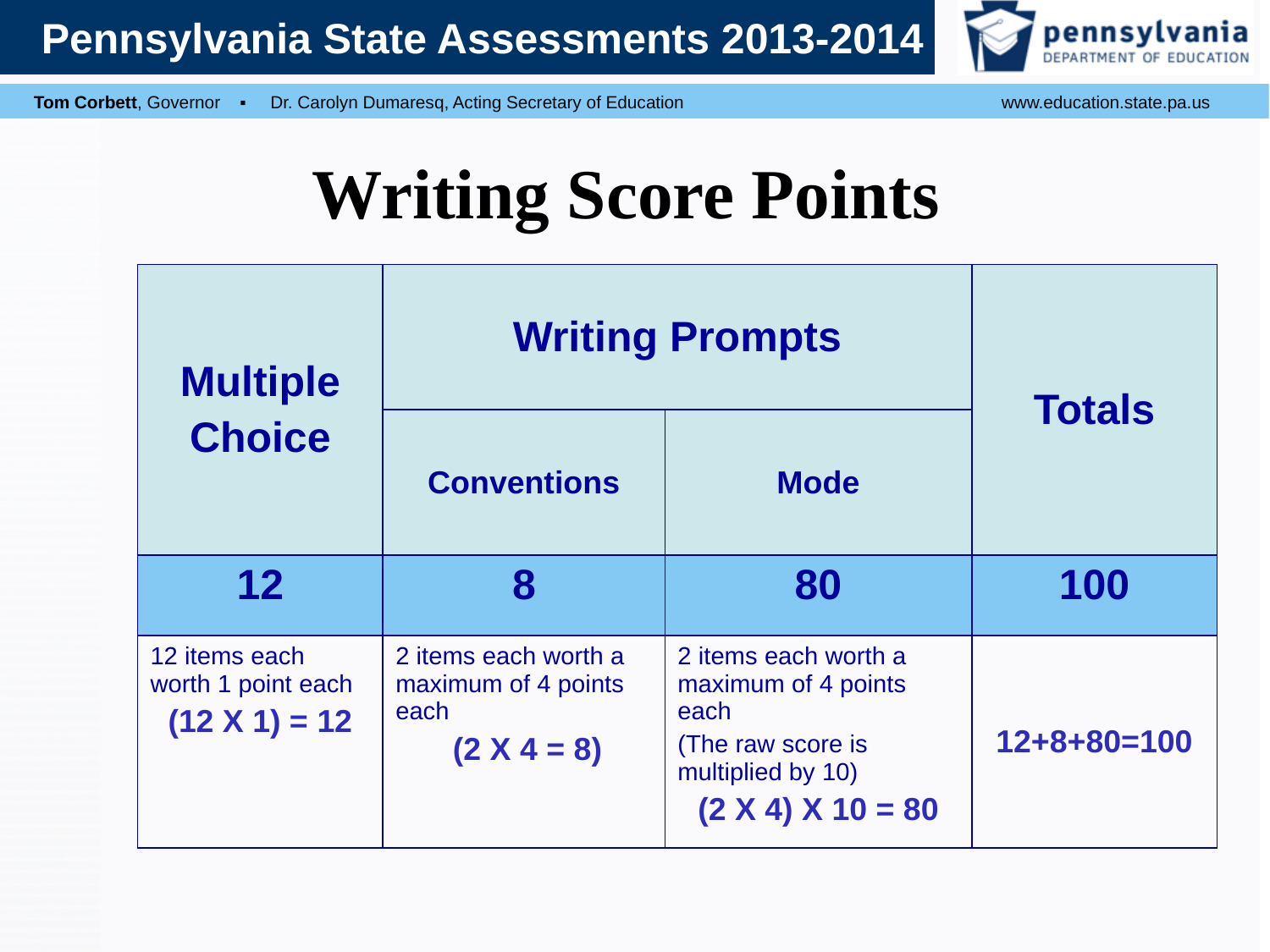

# Writing Score Points
| Multiple Choice | Writing Prompts |  | Totals |
| --- | --- | --- | --- |
|  | Conventions | Mode |  |
| 12 | 8 | 80 | 100 |
| 12 items each worth 1 point each (12 X 1) = 12 | 2 items each worth a maximum of 4 points each (2 X 4 = 8) | 2 items each worth a maximum of 4 points each (The raw score is multiplied by 10) (2 X 4) X 10 = 80 | 12+8+80=100 |